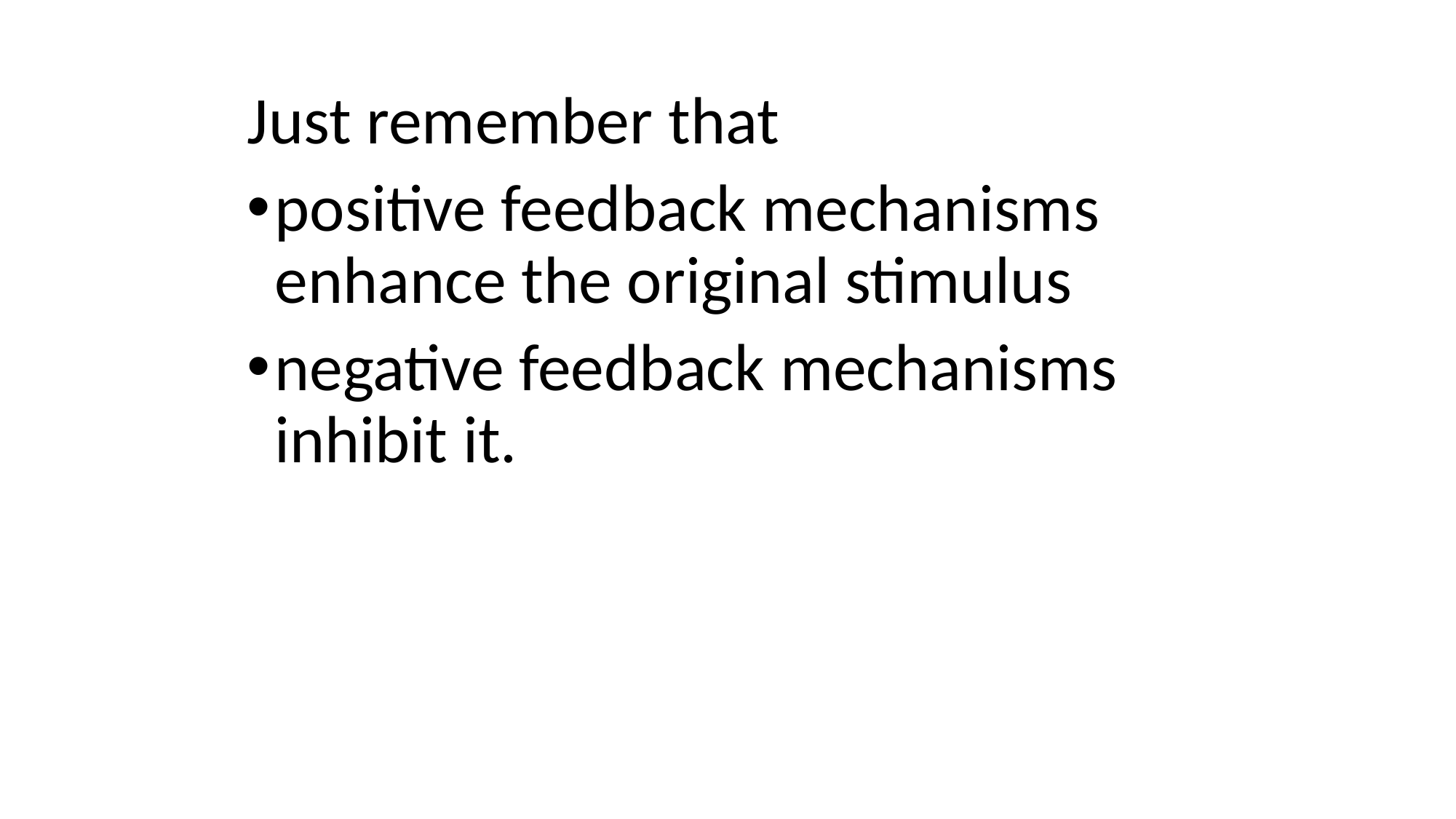

Just remember that
positive feedback mechanisms enhance the original stimulus
negative feedback mechanisms inhibit it.